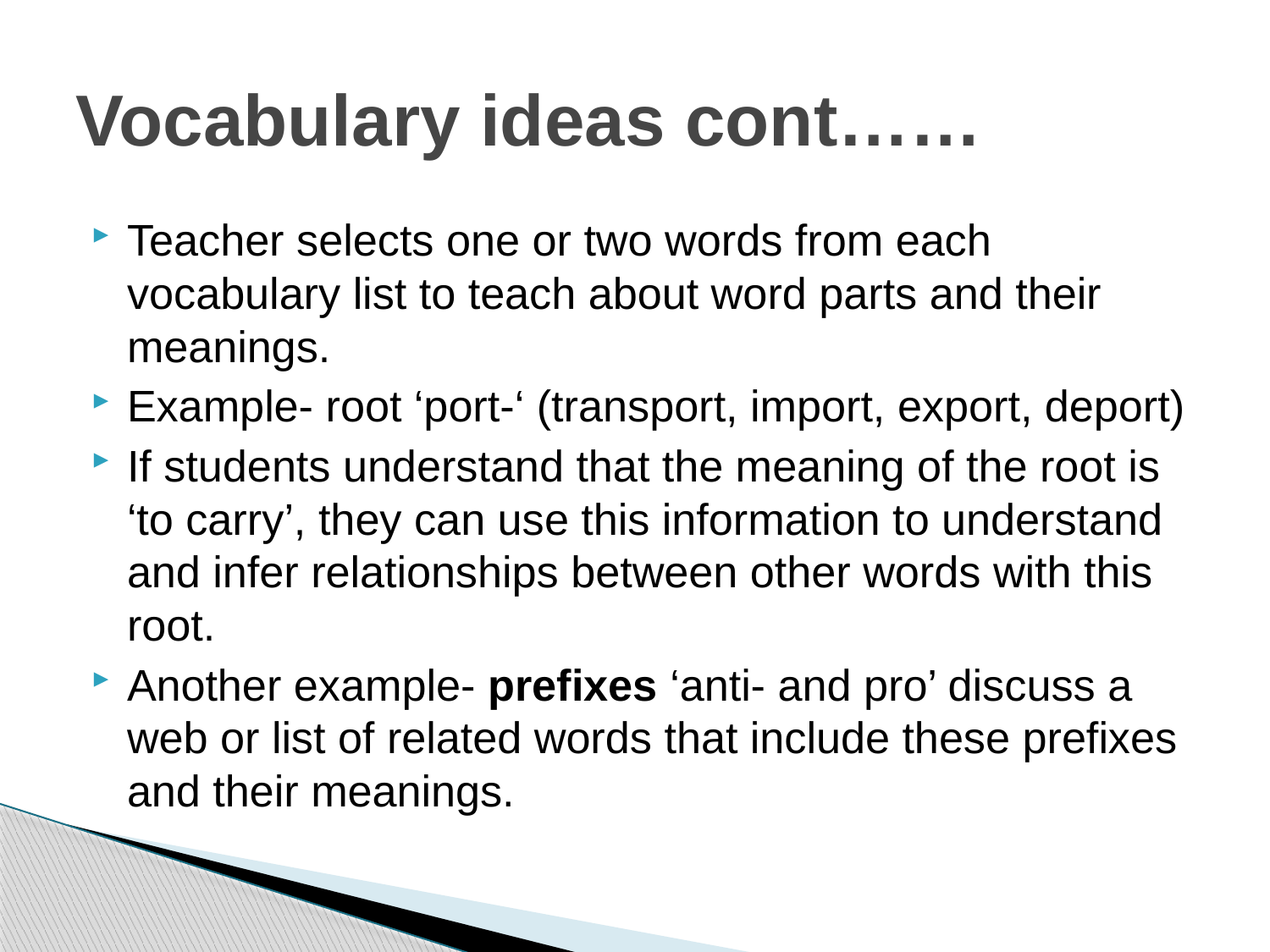

# Vocabulary ideas cont……
Teacher selects one or two words from each vocabulary list to teach about word parts and their meanings.
Example- root ‘port-‘ (transport, import, export, deport)
If students understand that the meaning of the root is ‘to carry’, they can use this information to understand and infer relationships between other words with this root.
Another example- prefixes ‘anti- and pro’ discuss a web or list of related words that include these prefixes and their meanings.